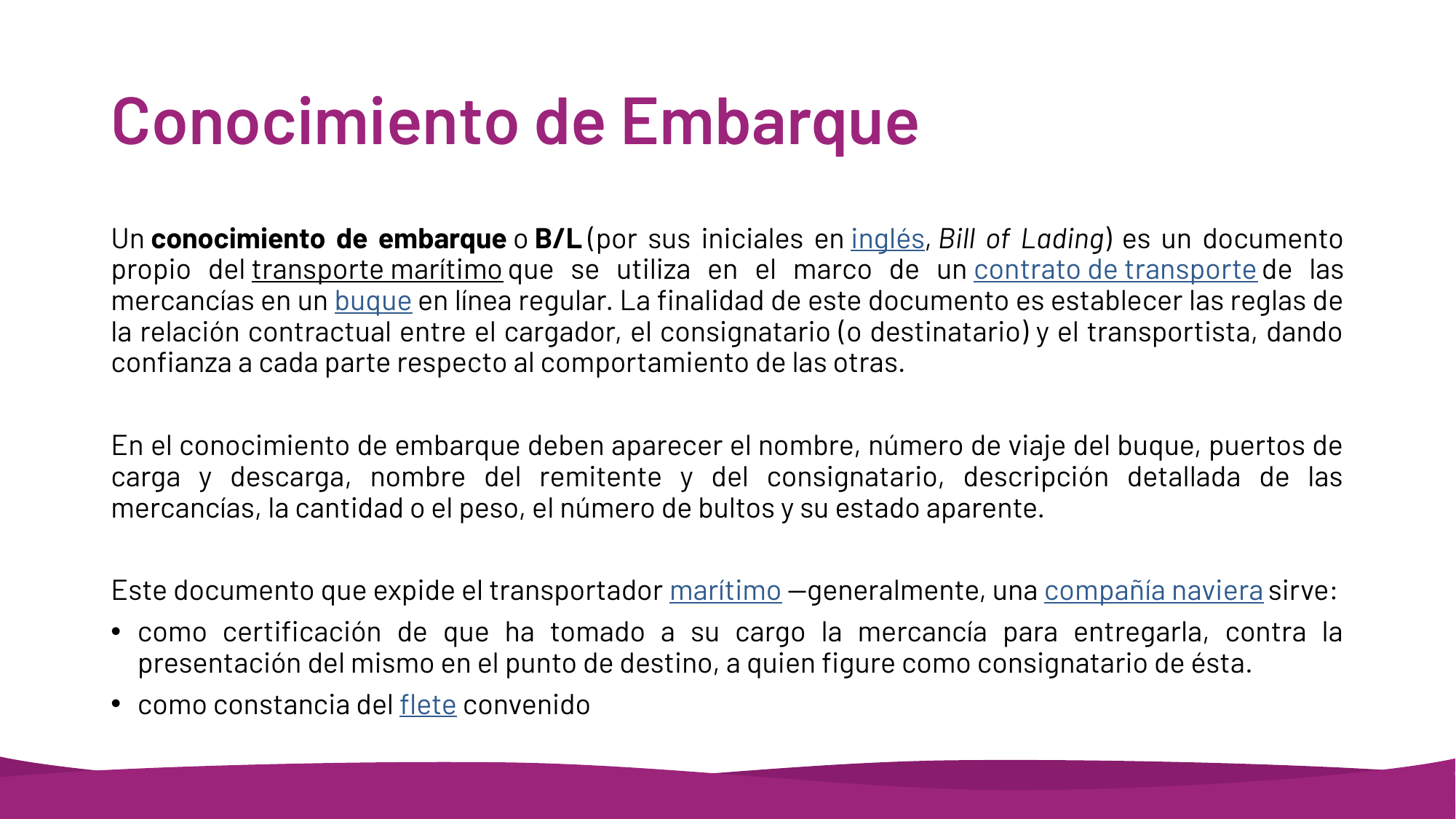

# Conocimiento de Embarque
Un conocimiento de embarque o B/L (por sus iniciales en inglés, Bill of Lading) es un documento propio del transporte marítimo que se utiliza en el marco de un contrato de transporte de las mercancías en un buque en línea regular. La finalidad de este documento es establecer las reglas de la relación contractual entre el cargador, el consignatario (o destinatario) y el transportista, dando confianza a cada parte respecto al comportamiento de las otras.

En el conocimiento de embarque deben aparecer el nombre, número de viaje del buque, puertos de carga y descarga, nombre del remitente y del consignatario, descripción detallada de las mercancías, la cantidad o el peso, el número de bultos y su estado aparente.

Este documento que expide el transportador marítimo —generalmente, una compañía naviera sirve:
como certificación de que ha tomado a su cargo la mercancía para entregarla, contra la presentación del mismo en el punto de destino, a quien figure como consignatario de ésta.
como constancia del flete convenido